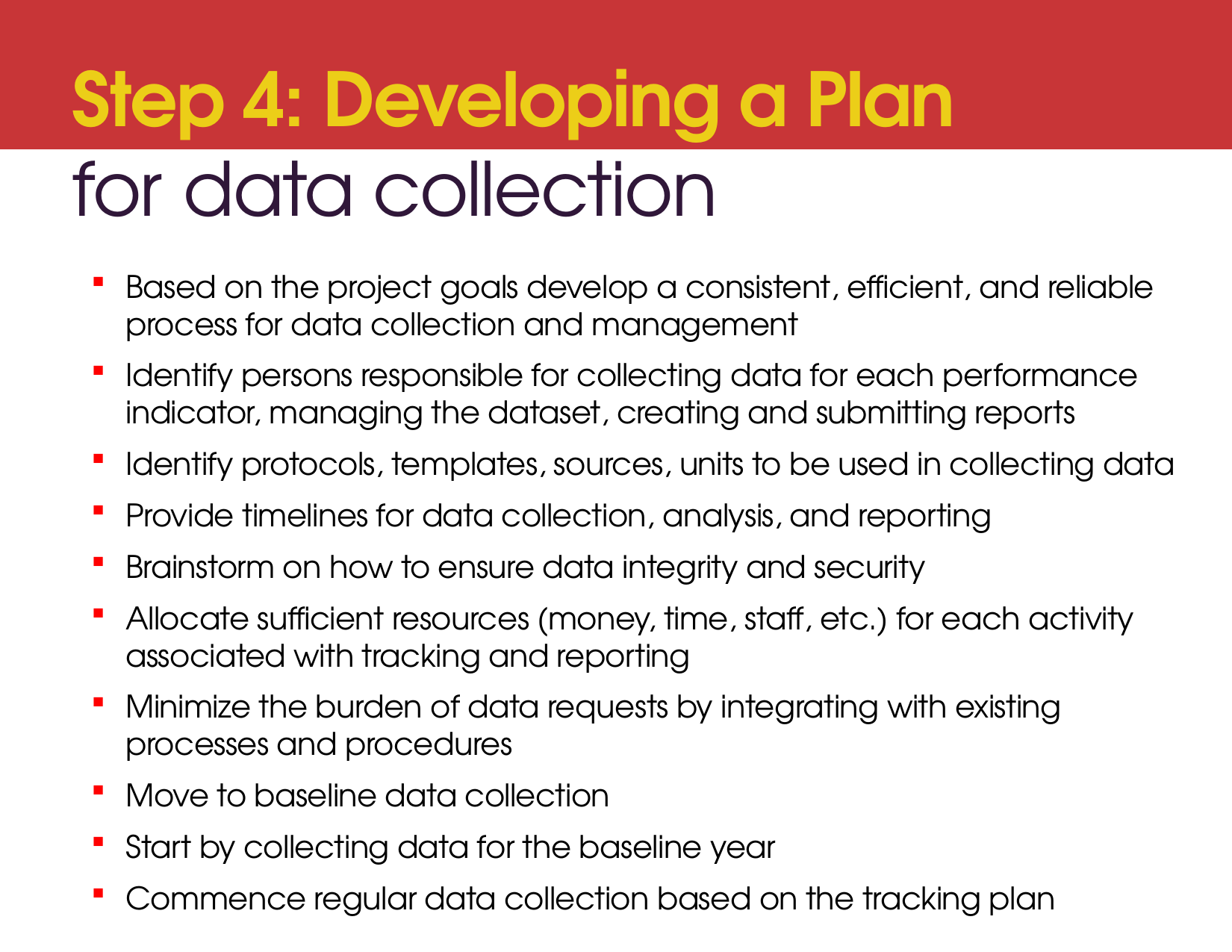

#
Step 4: Developing a Plan
for data collection
Based on the project goals develop a consistent, efficient, and reliable process for data collection and management
Identify persons responsible for collecting data for each performance indicator, managing the dataset, creating and submitting reports
Identify protocols, templates, sources, units to be used in collecting data
Provide timelines for data collection, analysis, and reporting
Brainstorm on how to ensure data integrity and security
Allocate sufficient resources (money, time, staff, etc.) for each activity associated with tracking and reporting
Minimize the burden of data requests by integrating with existing processes and procedures
Move to baseline data collection
Start by collecting data for the baseline year
Commence regular data collection based on the tracking plan